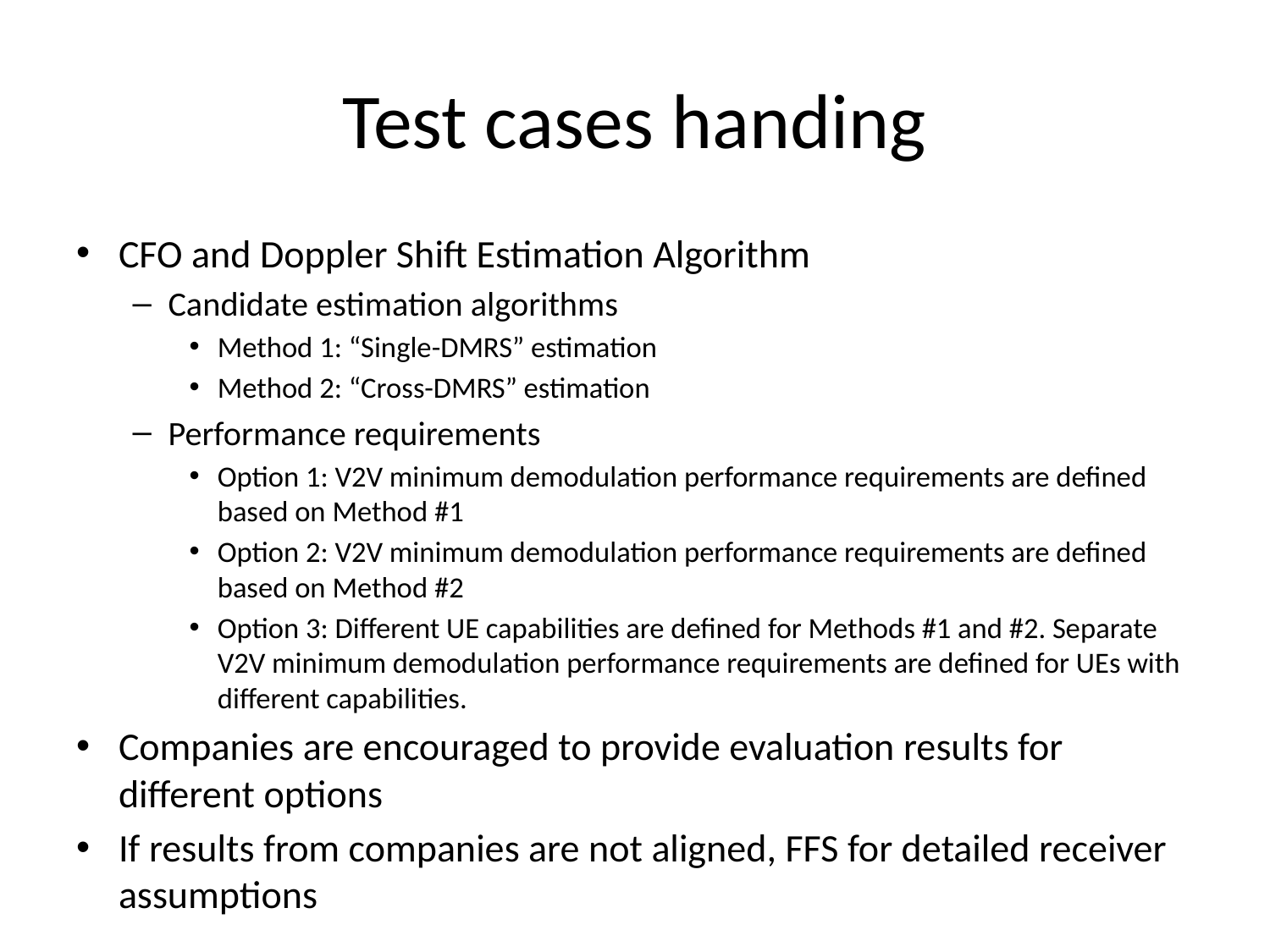

# Test cases handing
CFO and Doppler Shift Estimation Algorithm
Candidate estimation algorithms
Method 1: “Single-DMRS” estimation
Method 2: “Cross-DMRS” estimation
Performance requirements
Option 1: V2V minimum demodulation performance requirements are defined based on Method #1
Option 2: V2V minimum demodulation performance requirements are defined based on Method #2
Option 3: Different UE capabilities are defined for Methods #1 and #2. Separate V2V minimum demodulation performance requirements are defined for UEs with different capabilities.
Companies are encouraged to provide evaluation results for different options
If results from companies are not aligned, FFS for detailed receiver assumptions